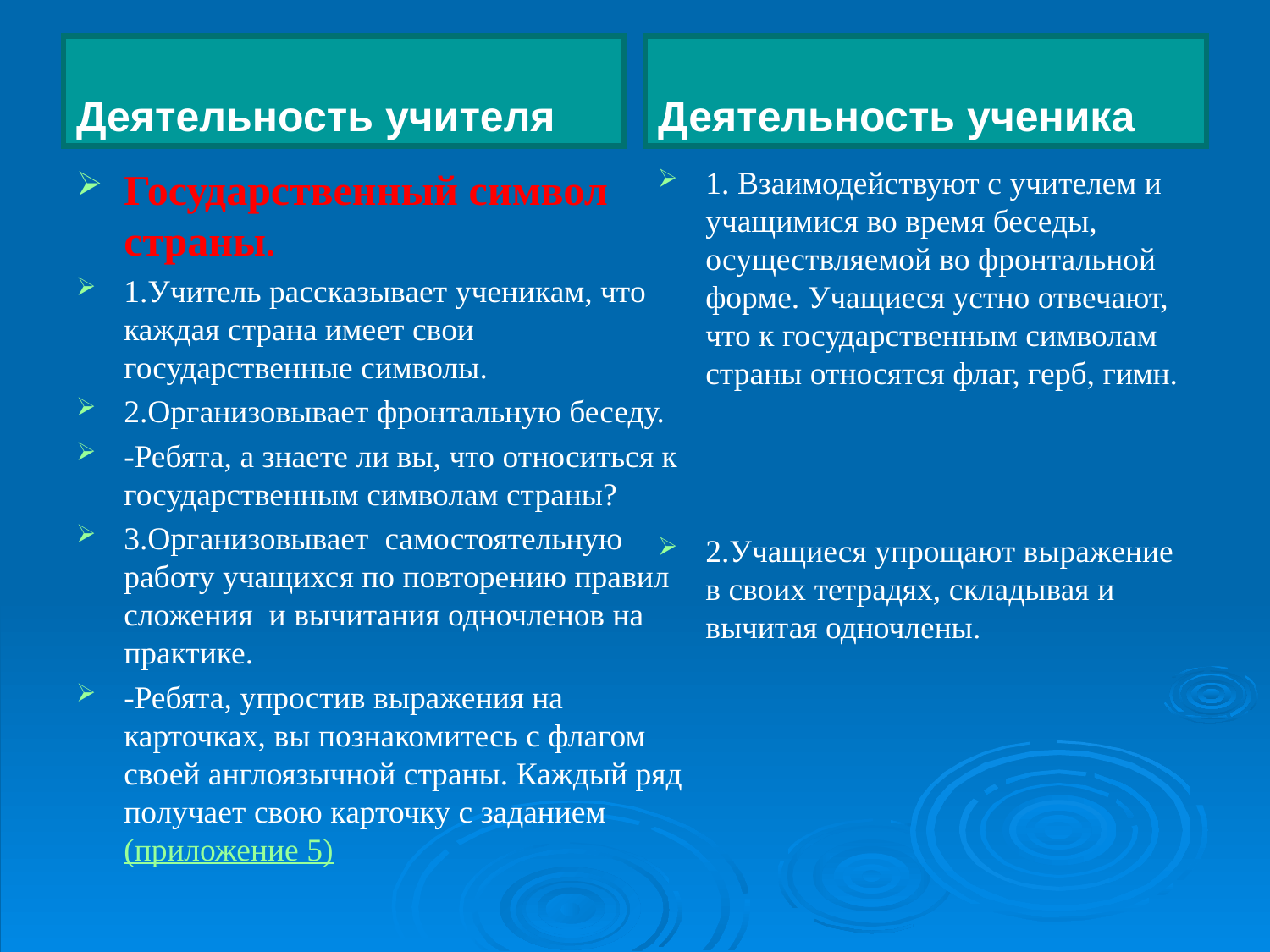

Деятельность учителя
Деятельность ученика
Государственный символ страны.
1.Учитель рассказывает ученикам, что каждая страна имеет свои государственные символы.
2.Организовывает фронтальную беседу.
-Ребята, а знаете ли вы, что относиться к государственным символам страны?
3.Организовывает  самостоятельную  работу учащихся по повторению правил сложения  и вычитания одночленов на практике.
-Ребята, упростив выражения на карточках, вы познакомитесь с флагом своей англоязычной страны. Каждый ряд получает свою карточку с заданием (приложение 5)

1. Взаимодействуют с учителем и учащимися во время беседы, осуществляемой во фронтальной форме. Учащиеся устно отвечают, что к государственным символам страны относятся флаг, герб, гимн.

2.Учащиеся упрощают выражение в своих тетрадях, складывая и вычитая одночлены.